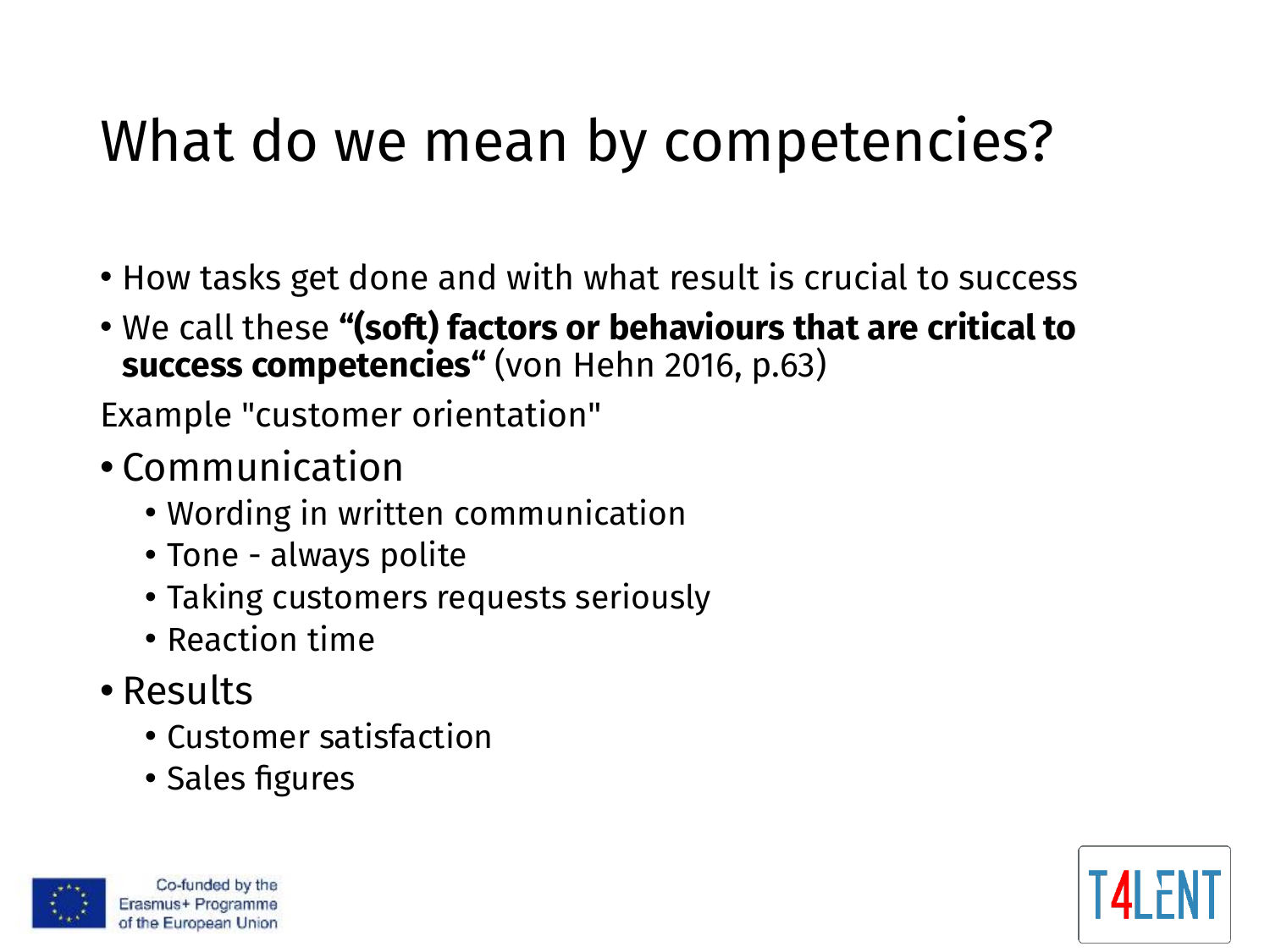

# What do we mean by competencies?
How tasks get done and with what result is crucial to success
We call these “(soft) factors or behaviours that are critical to success competencies“ (von Hehn 2016, p.63)
Example "customer orientation"
Communication
Wording in written communication
Tone - always polite
Taking customers requests seriously
Reaction time
Results
Customer satisfaction
Sales figures